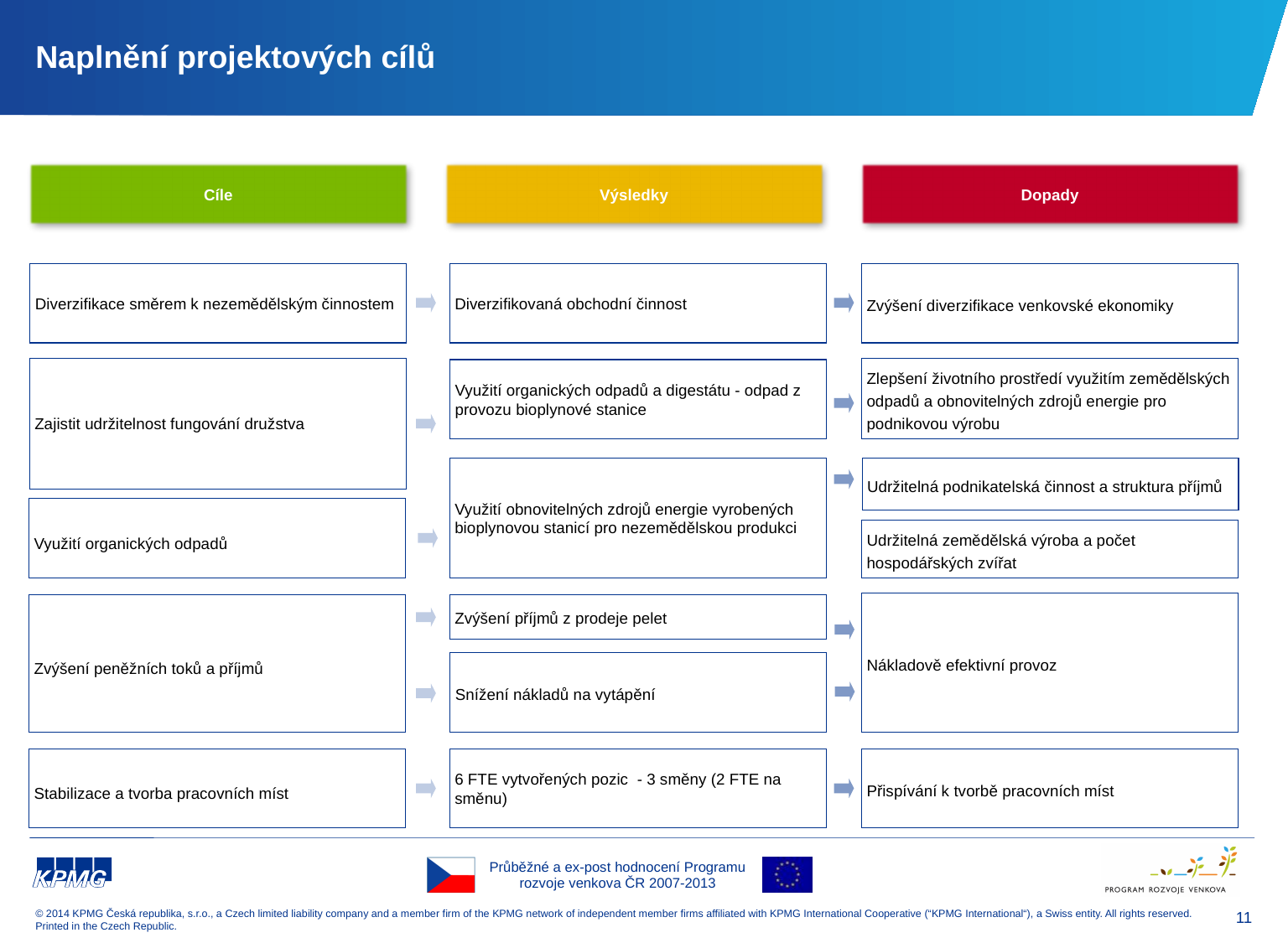

# Naplnění projektových cílů
Cíle
Výsledky
Dopady
Diverzifikace směrem k nezemědělským činnostem
Zvýšení diverzifikace venkovské ekonomiky
Diverzifikovaná obchodní činnost

Zlepšení životního prostředí využitím zemědělských odpadů a obnovitelných zdrojů energie pro podnikovou výrobu
Zajistit udržitelnost fungování družstva
Využití organických odpadů a digestátu - odpad z provozu bioplynové stanice

Udržitelná podnikatelská činnost a struktura příjmů
Využití obnovitelných zdrojů energie vyrobených bioplynovou stanicí pro nezemědělskou produkci

Využití organických odpadů
Udržitelná zemědělská výroba a počet hospodářských zvířat

Nákladově efektivní provoz
Zvýšení příjmů z prodeje pelet
Zvýšení peněžních toků a příjmů

Snížení nákladů na vytápění

Stabilizace a tvorba pracovních míst
6 FTE vytvořených pozic  - 3 směny (2 FTE na směnu)
Přispívání k tvorbě pracovních míst